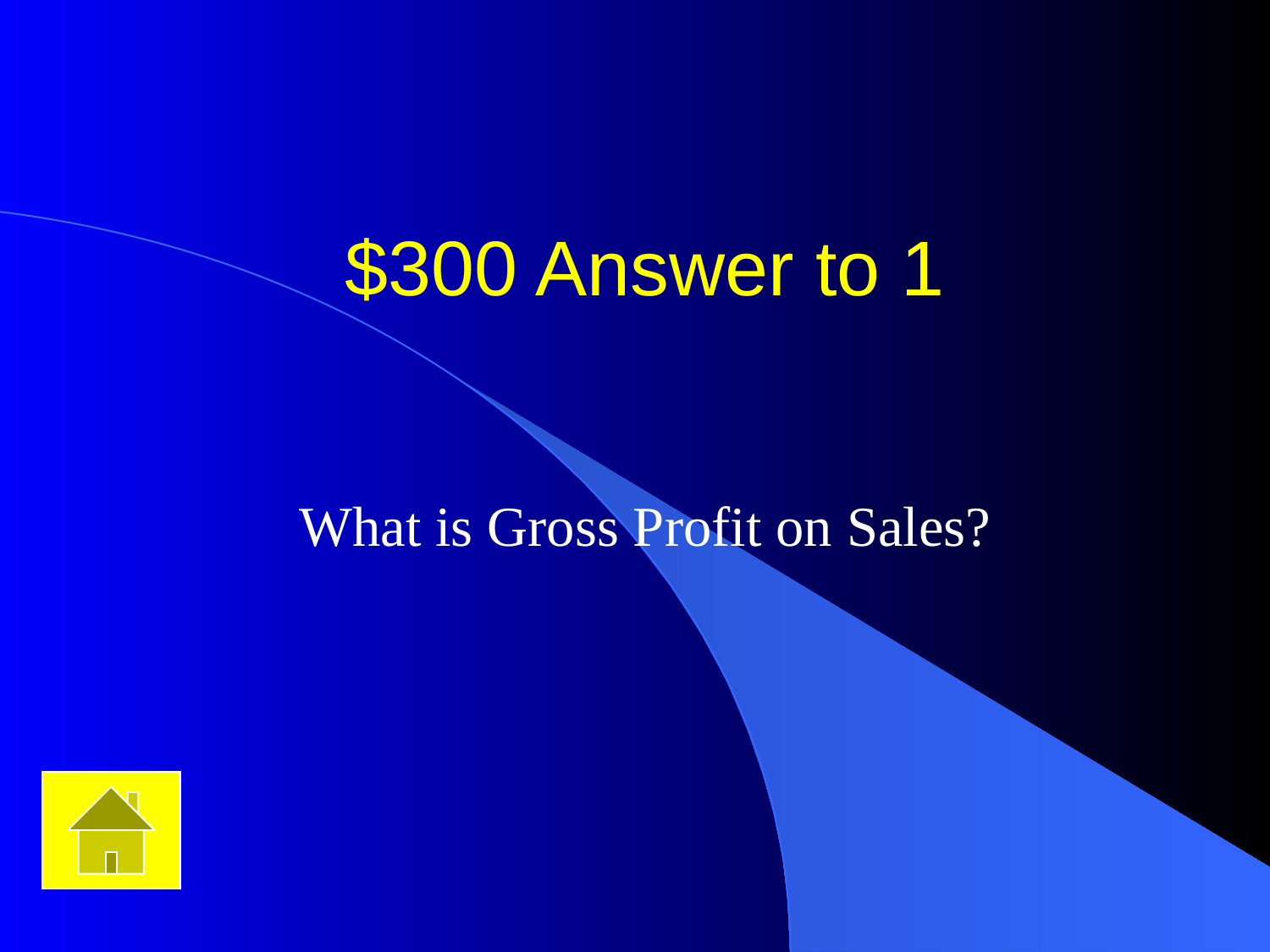

# $300 Answer to 1
What is Gross Profit on Sales?